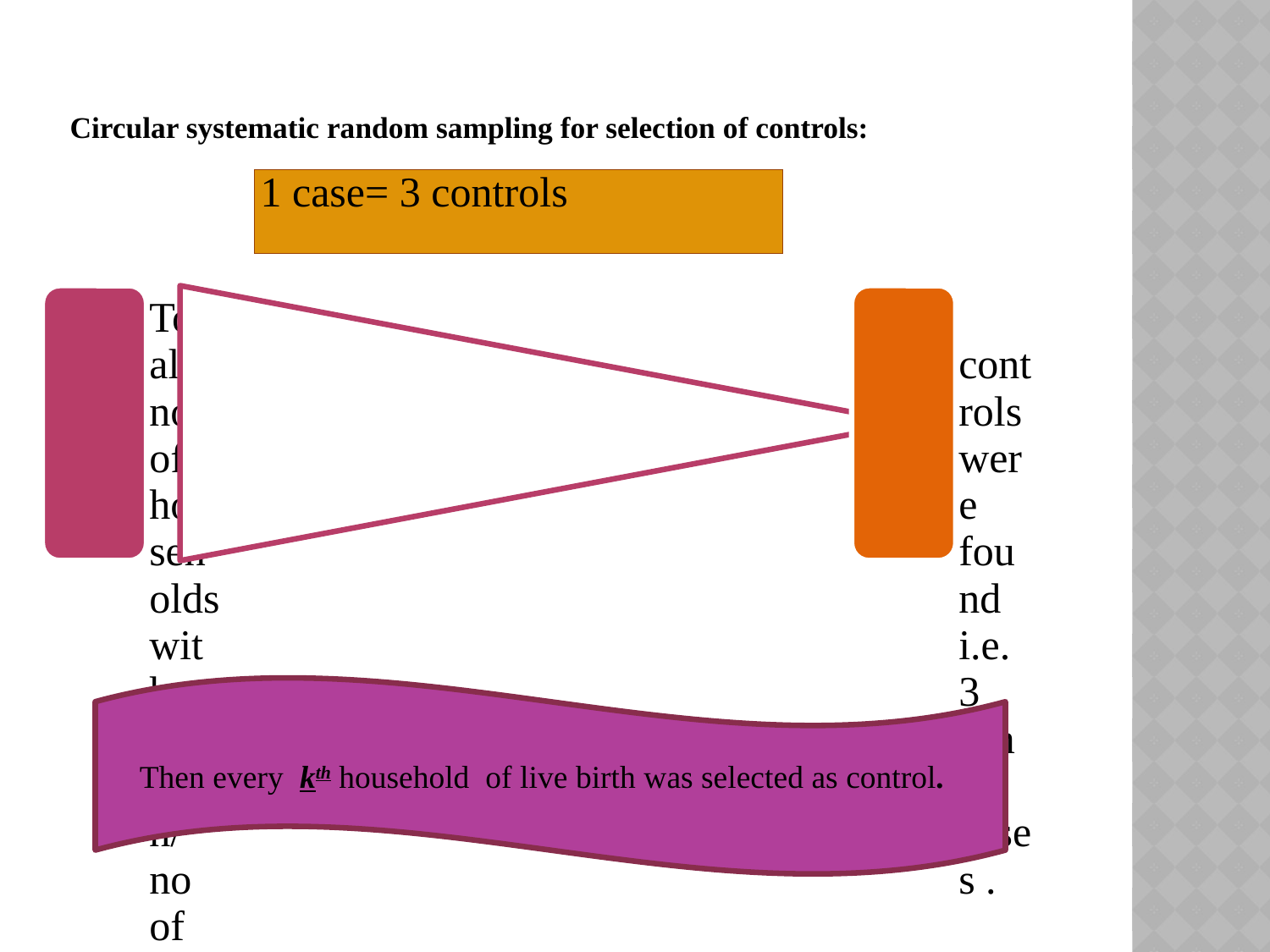

# Circular systematic random sampling for selection of controls:
1 case= 3 controls
1.1
1.2
Then every  kth household  of live birth was selected as control.